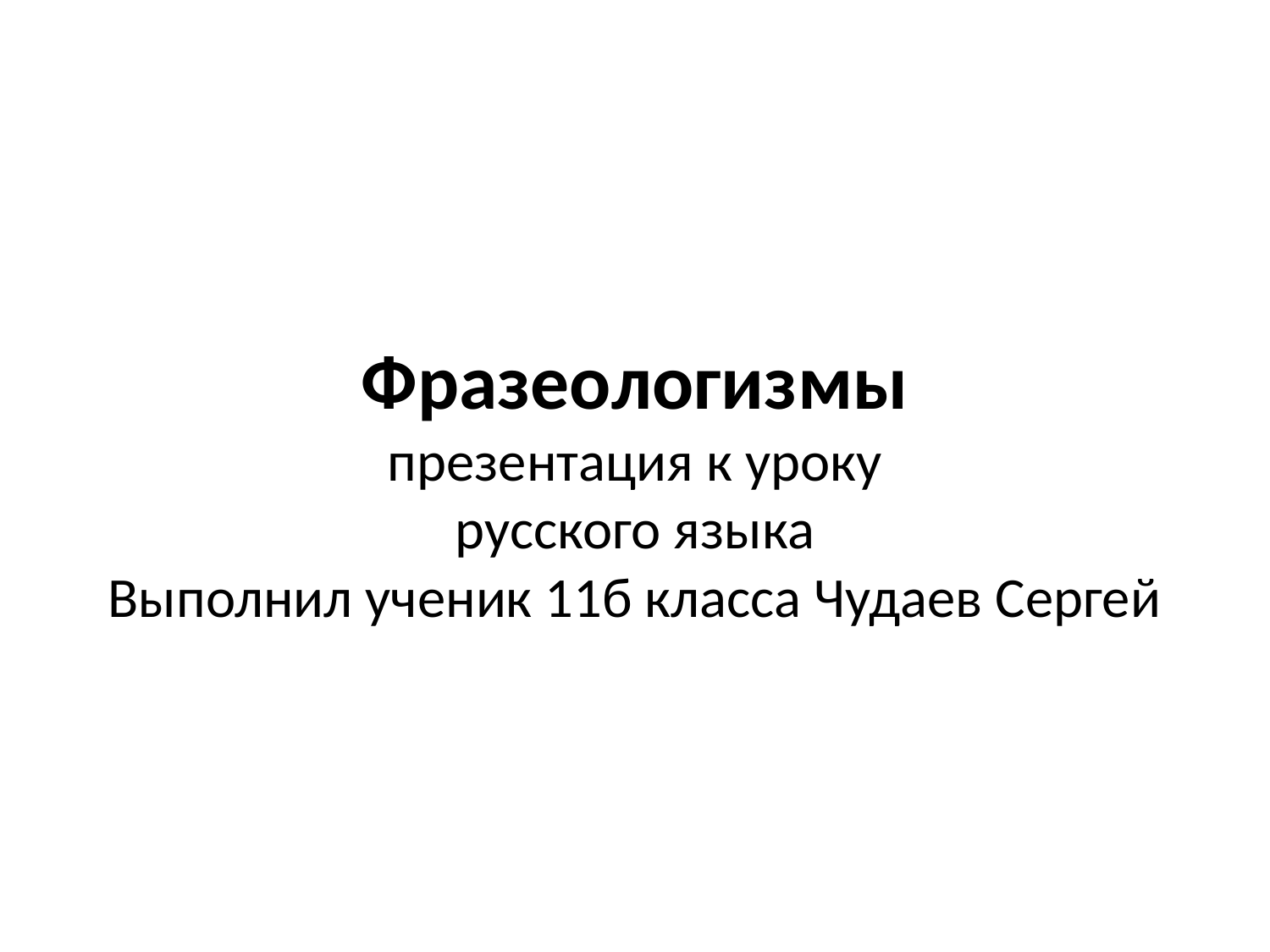

# Фразеологизмы презентация к уроку русского языка Выполнил ученик 11б класса Чудаев Сергей